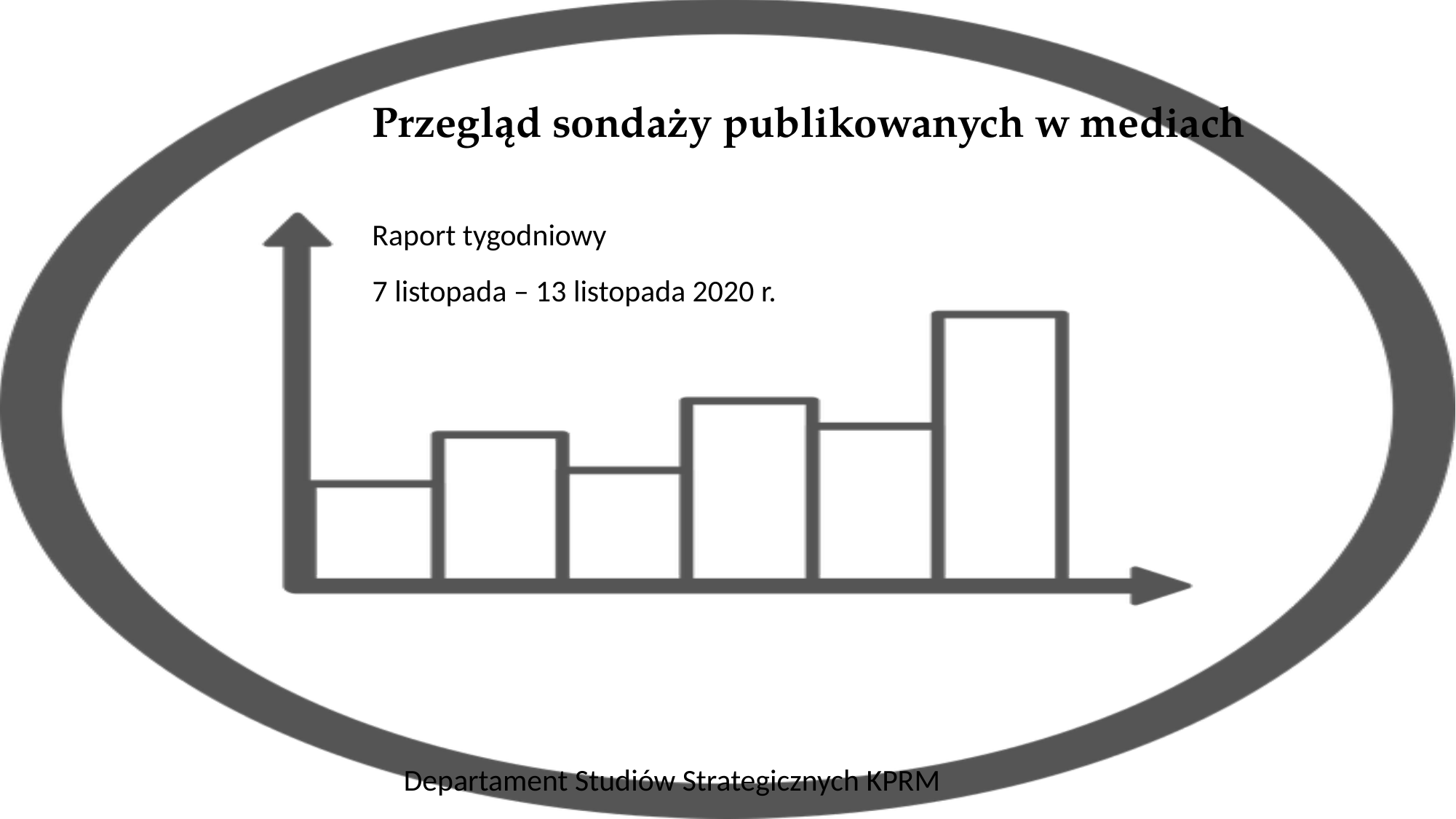

7 listopada – 13 listopada 2020 r.